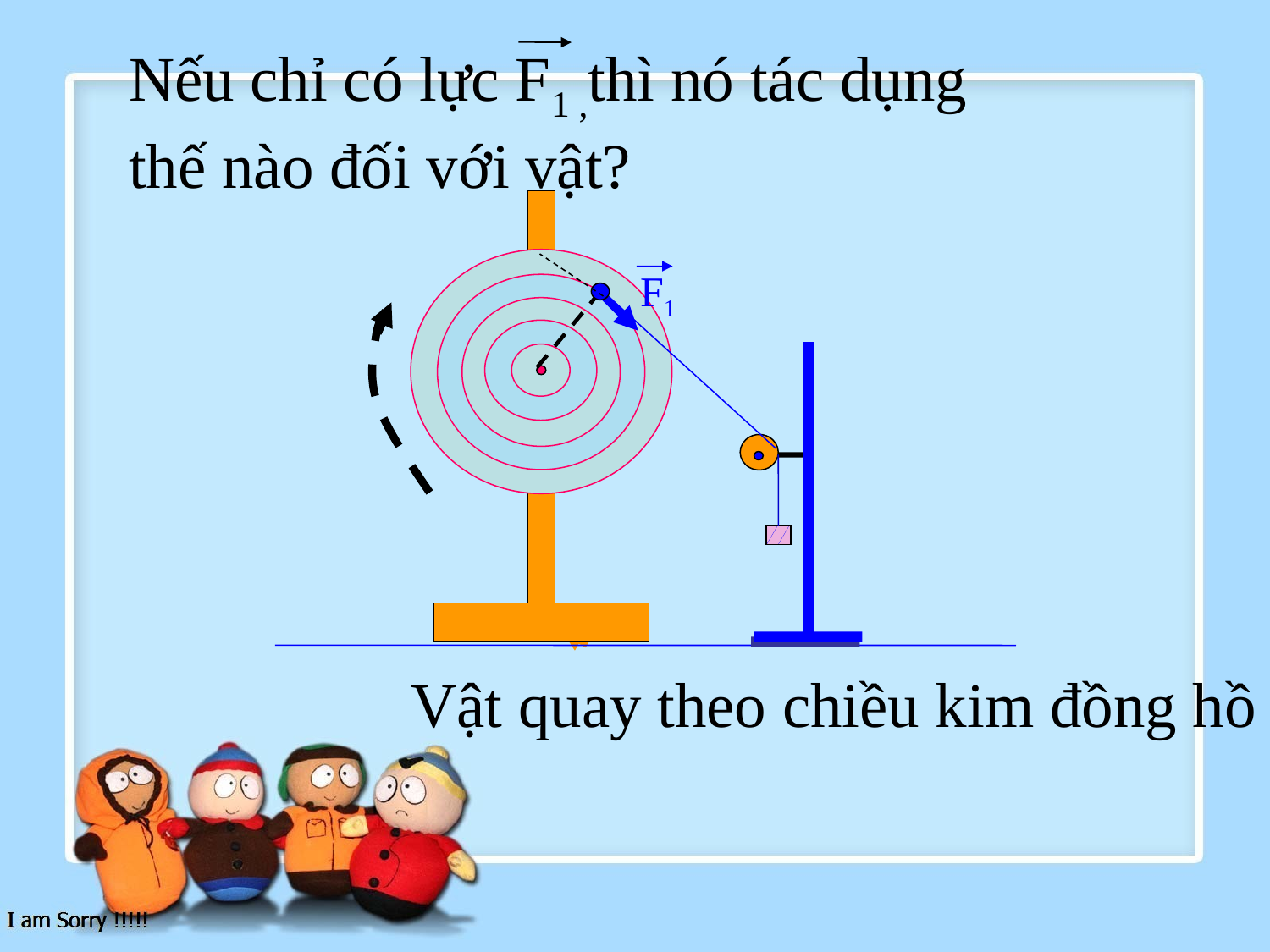

Nếu chỉ có lực F1 ,thì nó tác dụng
thế nào đối với vật?

F1

  Vật quay theo chiều kim đồng hồ